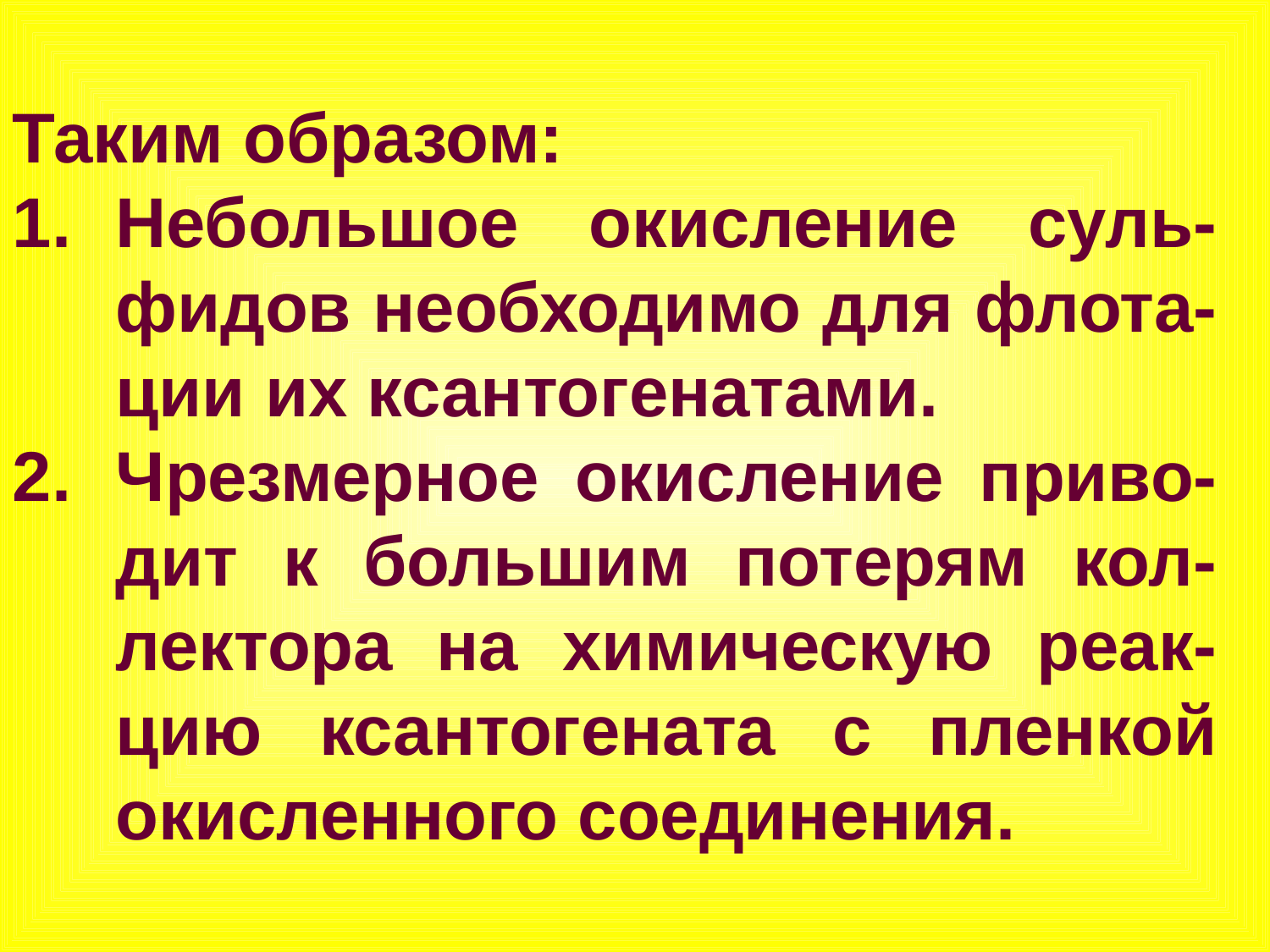

Таким образом:
Небольшое окисление суль-фидов необходимо для флота-ции их ксантогенатами.
Чрезмерное окисление приво-дит к большим потерям кол-лектора на химическую реак-цию ксантогената с пленкой окисленного соединения.